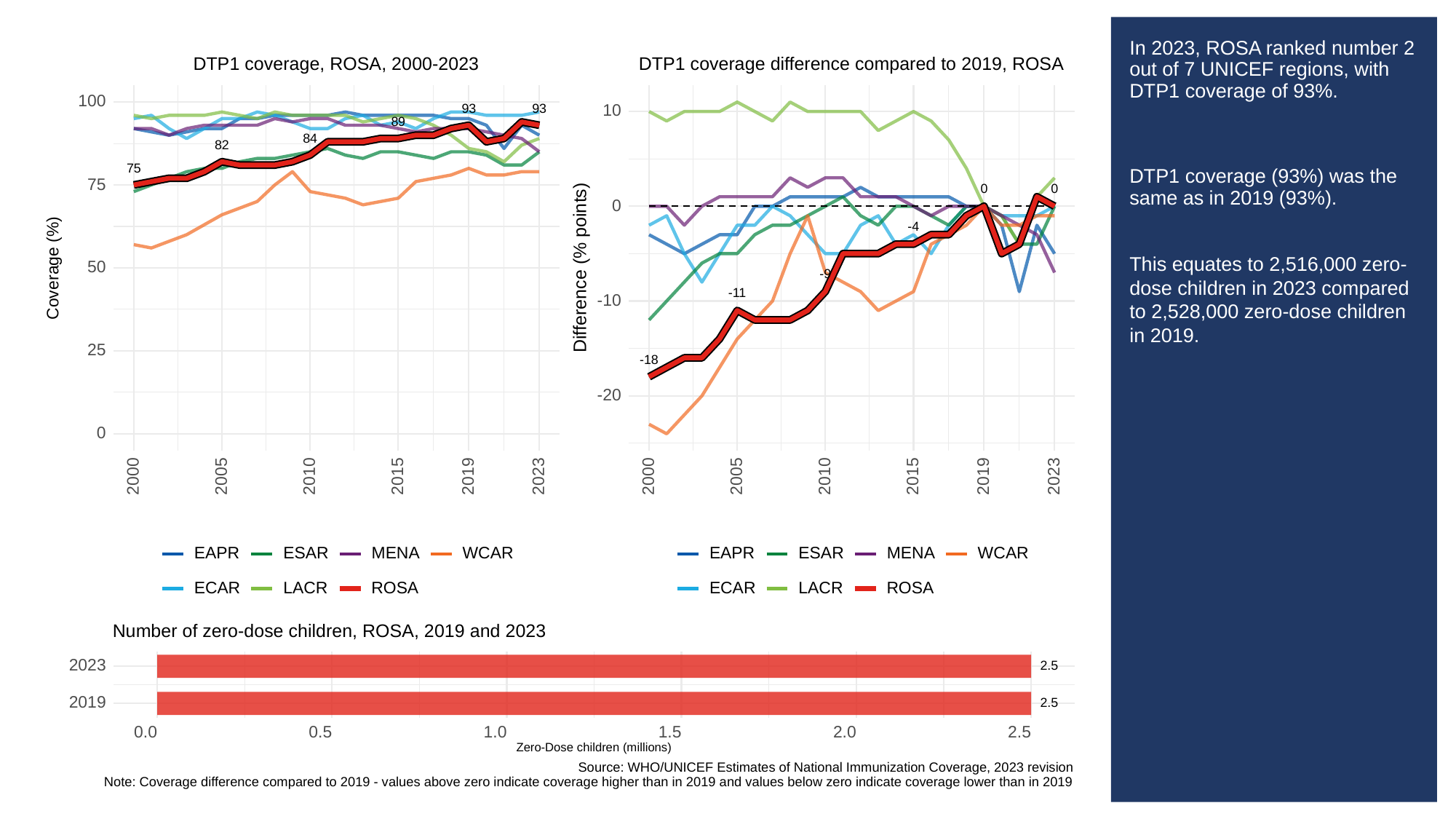

# In 2023, ROSA ranked number 2 out of 7 UNICEF regions, with DTP1 coverage of 93%.

DTP1 coverage (93%) was the same as in 2019 (93%).

This equates to 2,516,000 zero-dose children in 2023 compared to 2,528,000 zero-dose children in 2019.

DTP1 coverage, ROSA, 2000-2023
DTP1 coverage difference compared to 2019, ROSA

100

93
93
10

89

84
82

75

75
0
0

0

-4

Difference (% points)
Coverage (%)
50

-9
-11
-10

25

-18
-20

0

2023
2023
2000
2005
2010
2015
2019
2000
2005
2010
2015
2019
ESAR
WCAR
ESAR
WCAR
EAPR
MENA
EAPR
MENA

ROSA
ROSA
ECAR
LACR
ECAR
LACR

Number of zero-dose children, ROSA, 2019 and 2023

2023
2.5

2019
2.5

0.0
0.5
1.0
1.5
2.0
2.5
Zero-Dose children (millions)
Source: WHO/UNICEF Estimates of National Immunization Coverage, 2023 revision
Note: Coverage difference compared to 2019 - values above zero indicate coverage higher than in 2019 and values below zero indicate coverage lower than in 2019